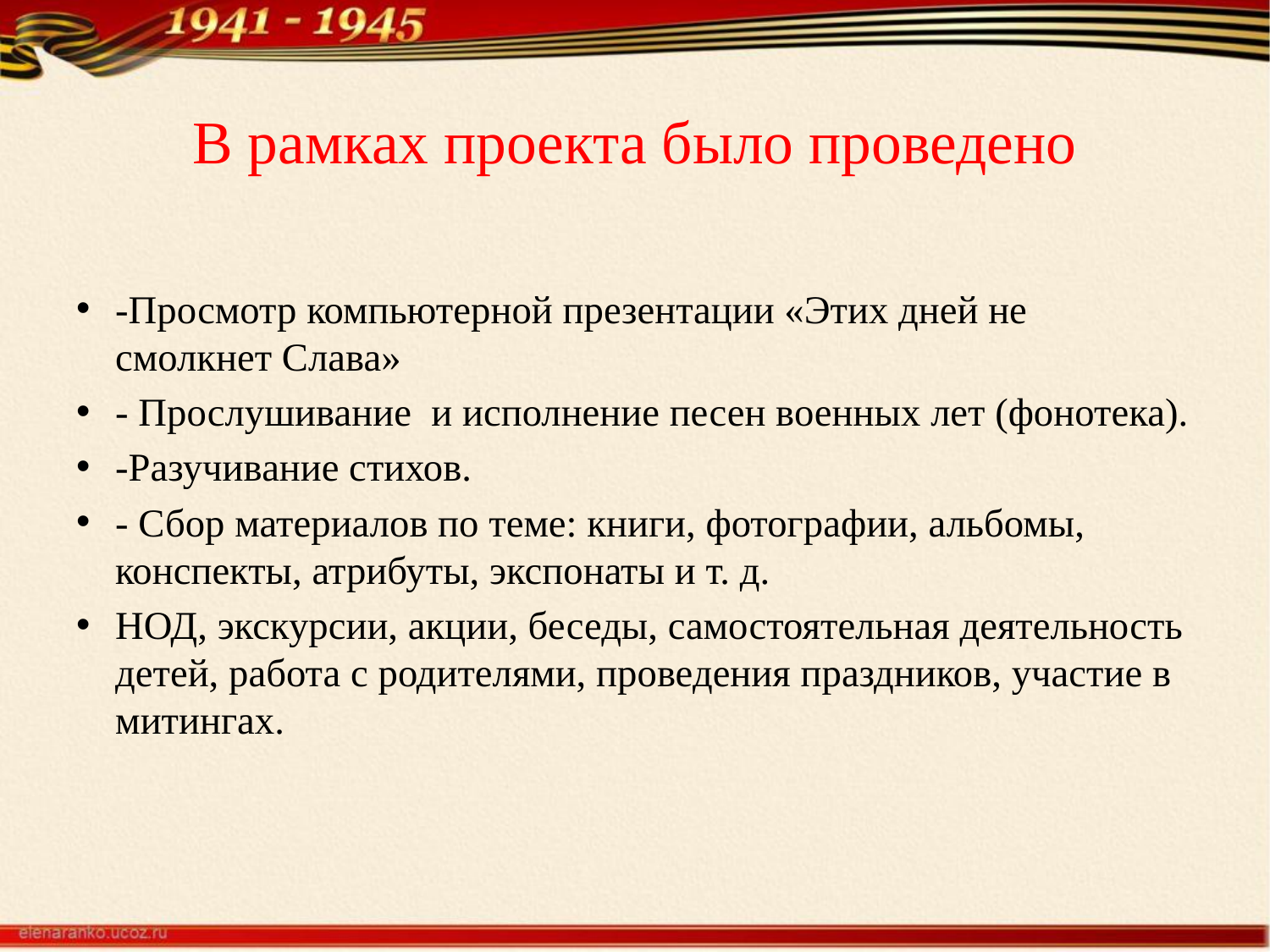

# В рамках проекта было проведено

-Просмотр компьютерной презентации «Этих дней не смолкнет Слава»
- Прослушивание  и исполнение песен военных лет (фонотека).
-Разучивание стихов.
- Сбор материалов по теме: книги, фотографии, альбомы, конспекты, атрибуты, экспонаты и т. д.
НОД, экскурсии, акции, беседы, самостоятельная деятельность детей, работа с родителями, проведения праздников, участие в митингах.